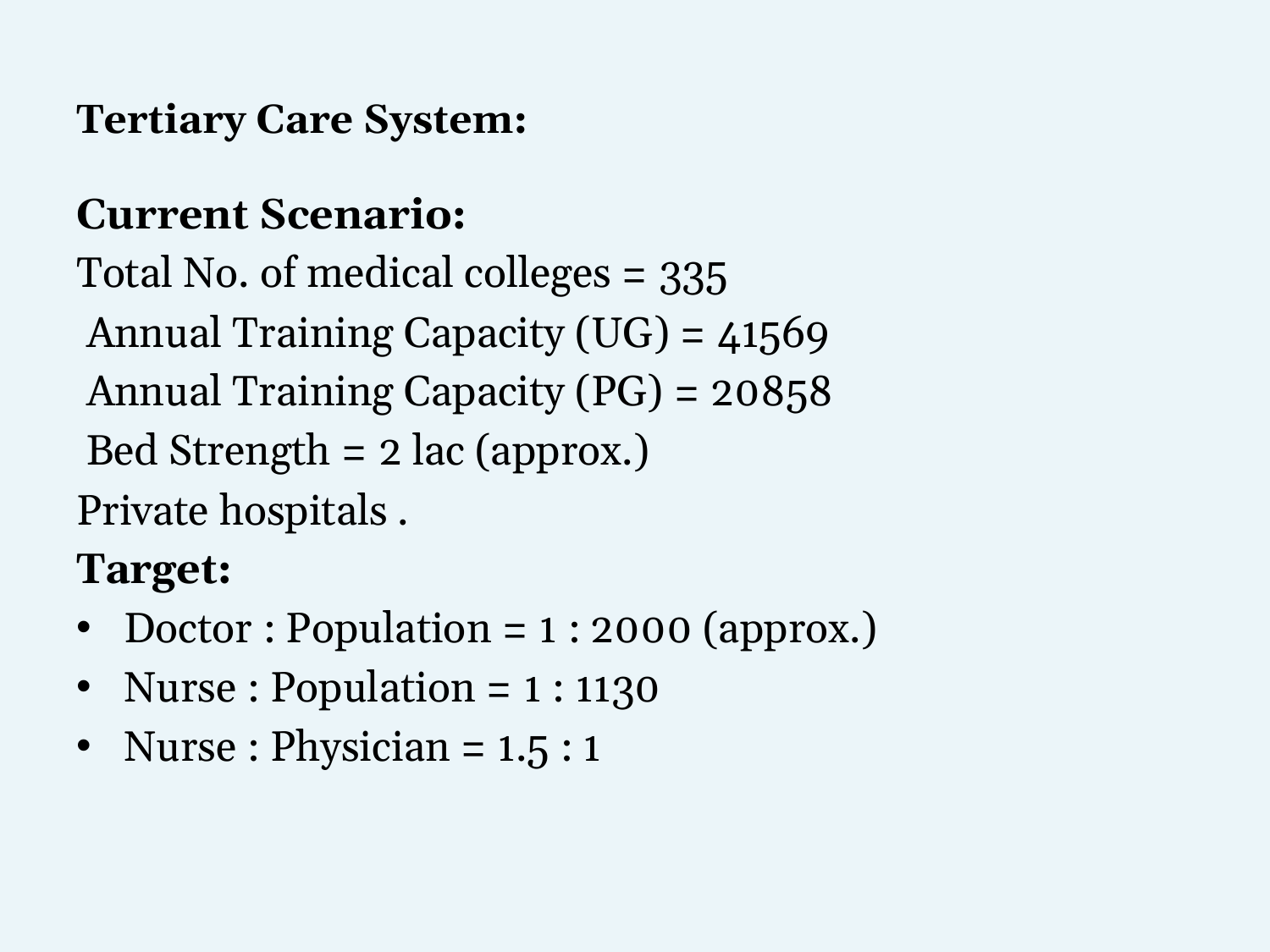

# Tertiary Care System:
Current Scenario:
Total No. of medical colleges = 335
 Annual Training Capacity (UG) = 41569
 Annual Training Capacity (PG) = 20858
 Bed Strength = 2 lac (approx.)
Private hospitals .
Target:
Doctor : Population = 1 : 2000 (approx.)
Nurse : Population = 1 : 1130
Nurse : Physician = 1.5 : 1